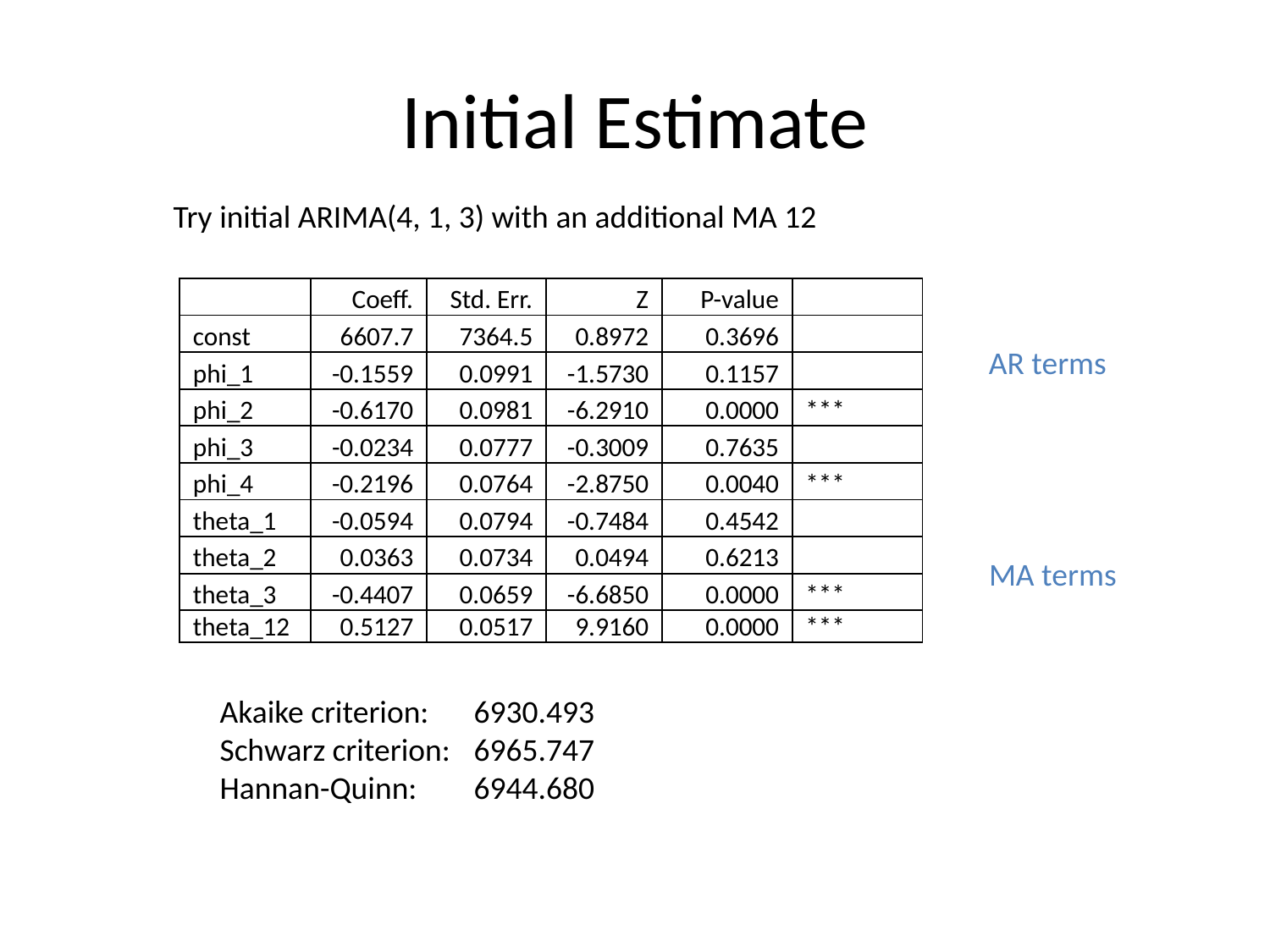

# Initial Estimate
Try initial ARIMA(4, 1, 3) with an additional MA 12
|  | Coeff. | Std. Err. | Z | P-value |  |
| --- | --- | --- | --- | --- | --- |
| const | 6607.7 | 7364.5 | 0.8972 | 0.3696 |  |
| phi\_1 | -0.1559 | 0.0991 | -1.5730 | 0.1157 |  |
| phi\_2 | -0.6170 | 0.0981 | -6.2910 | 0.0000 | \*\*\* |
| phi\_3 | -0.0234 | 0.0777 | -0.3009 | 0.7635 |  |
| phi\_4 | -0.2196 | 0.0764 | -2.8750 | 0.0040 | \*\*\* |
| theta\_1 | -0.0594 | 0.0794 | -0.7484 | 0.4542 |  |
| theta\_2 | 0.0363 | 0.0734 | 0.0494 | 0.6213 |  |
| theta\_3 | -0.4407 | 0.0659 | -6.6850 | 0.0000 | \*\*\* |
| theta\_12 | 0.5127 | 0.0517 | 9.9160 | 0.0000 | \*\*\* |
AR terms
MA terms
Akaike criterion:	6930.493
Schwarz criterion:	6965.747
Hannan-Quinn:	6944.680